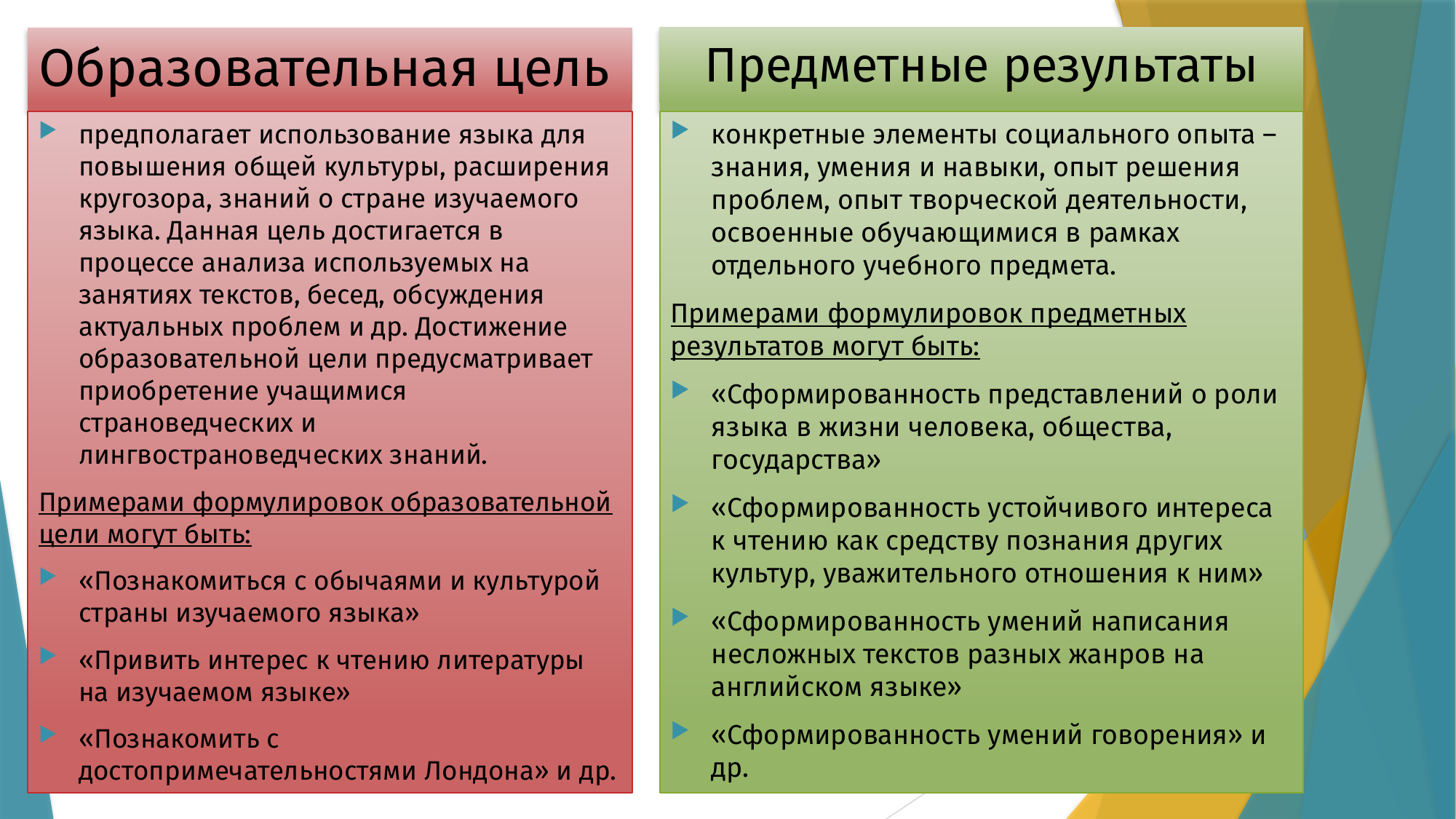

# Образовательная цель
Предметные результаты
предполагает использование языка для повышения общей культуры, расширения кругозора, знаний о стране изучаемого языка. Данная цель достигается в процессе анализа используемых на занятиях текстов, бесед, обсуждения актуальных проблем и др. Достижение образовательной цели предусматривает приобретение учащимися страноведческих и лингвострановедческих знаний.
Примерами формулировок образовательной цели могут быть:
«Познакомиться с обычаями и культурой страны изучаемого языка»
«Привить интерес к чтению литературы на изучаемом языке»
«Познакомить с достопримечательностями Лондона» и др.

конкретные элементы социального опыта – знания, умения и навыки, опыт решения проблем, опыт творческой деятельности, освоенные обучающимися в рамках отдельного учебного предмета.
Примерами формулировок предметных результатов могут быть:
«Сформированность представлений о роли языка в жизни человека, общества, государства»
«Сформированность устойчивого интереса к чтению как средству познания других культур, уважительного отношения к ним»
«Сформированность умений написания несложных текстов разных жанров на английском языке»
«Сформированность умений говорения» и др.